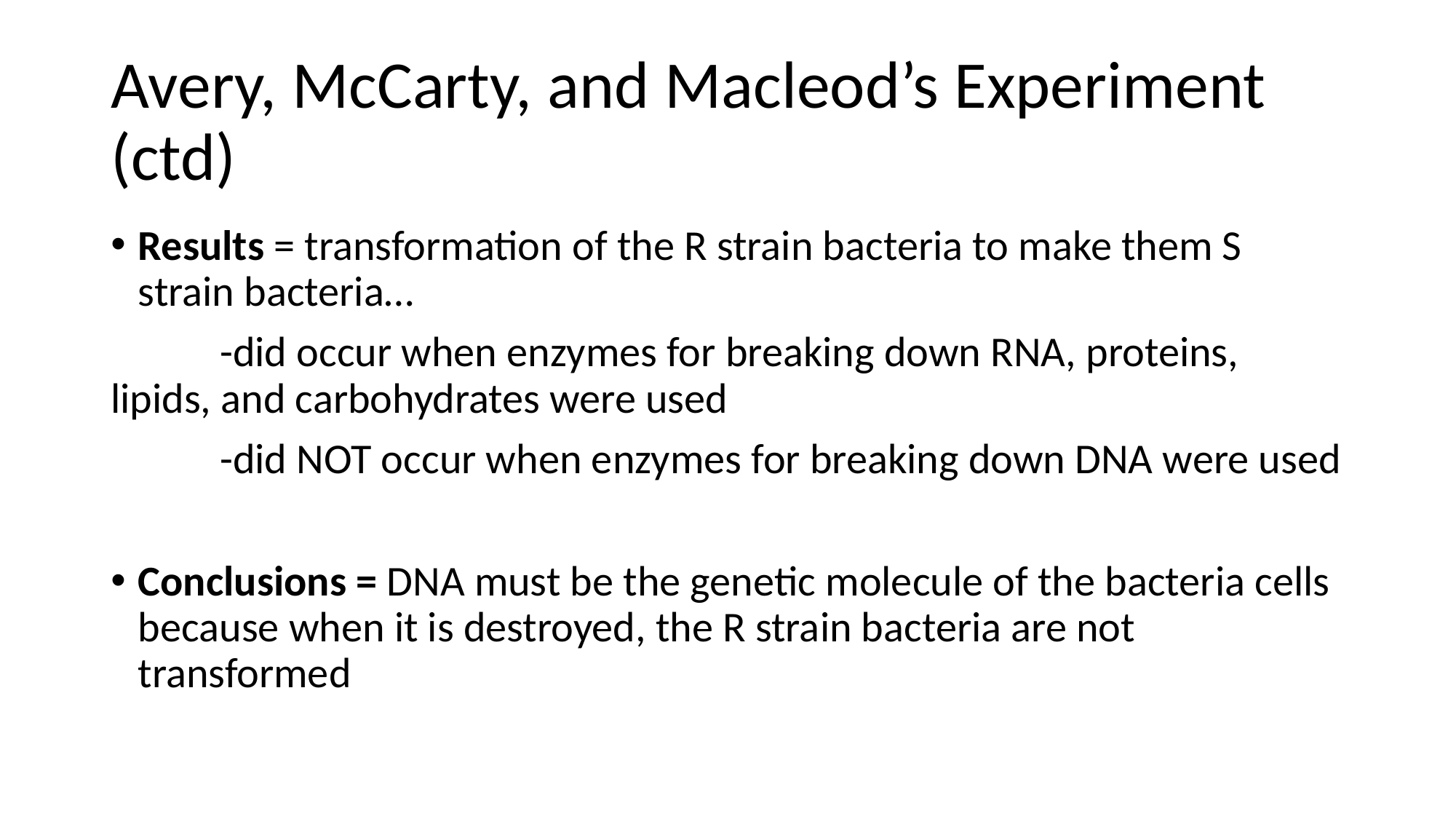

# Avery, McCarty, and Macleod’s Experiment (ctd)
Results = transformation of the R strain bacteria to make them S strain bacteria…
	-did occur when enzymes for breaking down RNA, proteins, 	lipids, and carbohydrates were used
	-did NOT occur when enzymes for breaking down DNA were used

Conclusions = DNA must be the genetic molecule of the bacteria cells because when it is destroyed, the R strain bacteria are not transformed